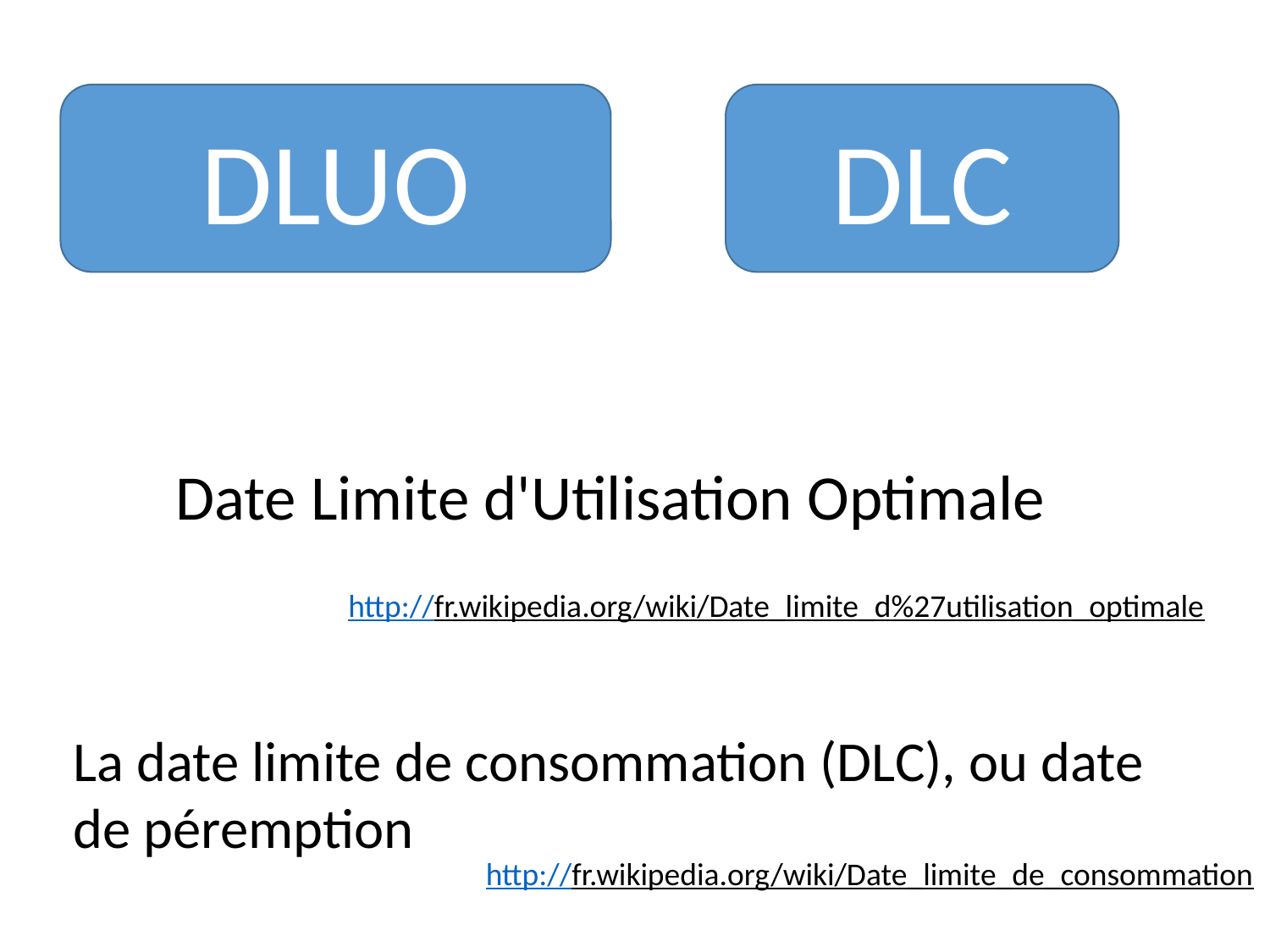

DLUO
DLC
Date Limite d'Utilisation Optimale
http://fr.wikipedia.org/wiki/Date_limite_d%27utilisation_optimale
La date limite de consommation (DLC), ou date de péremption
http://fr.wikipedia.org/wiki/Date_limite_de_consommation